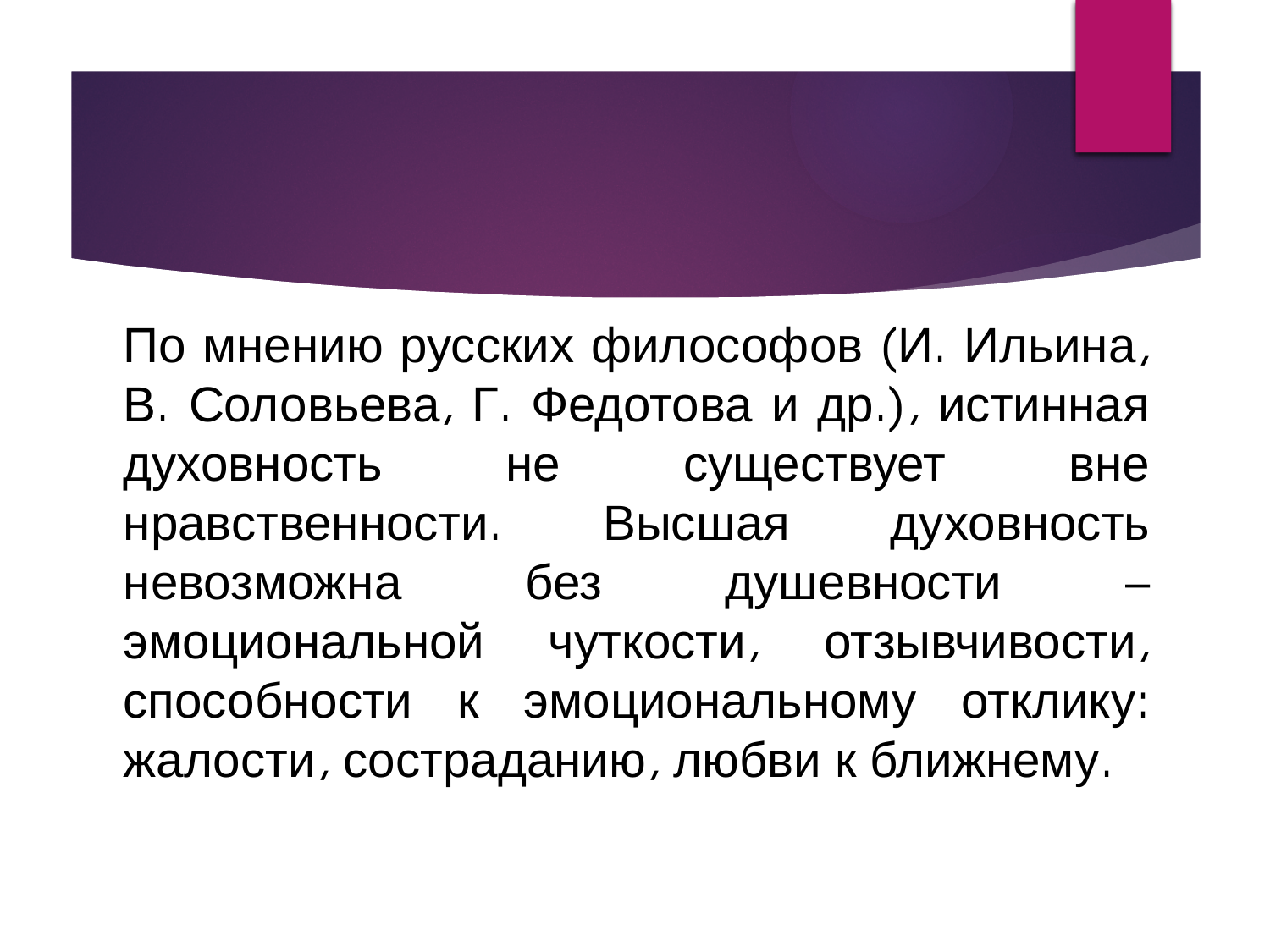

По мнению русских философов (И. Ильина, В. Соловьева, Г. Федотова и др.), истинная духовность не существует вне нравственности. Высшая духовность невозможна без душевности – эмоциональной чуткости, отзывчивости, способности к эмоциональному отклику: жалости, состраданию, любви к ближнему.